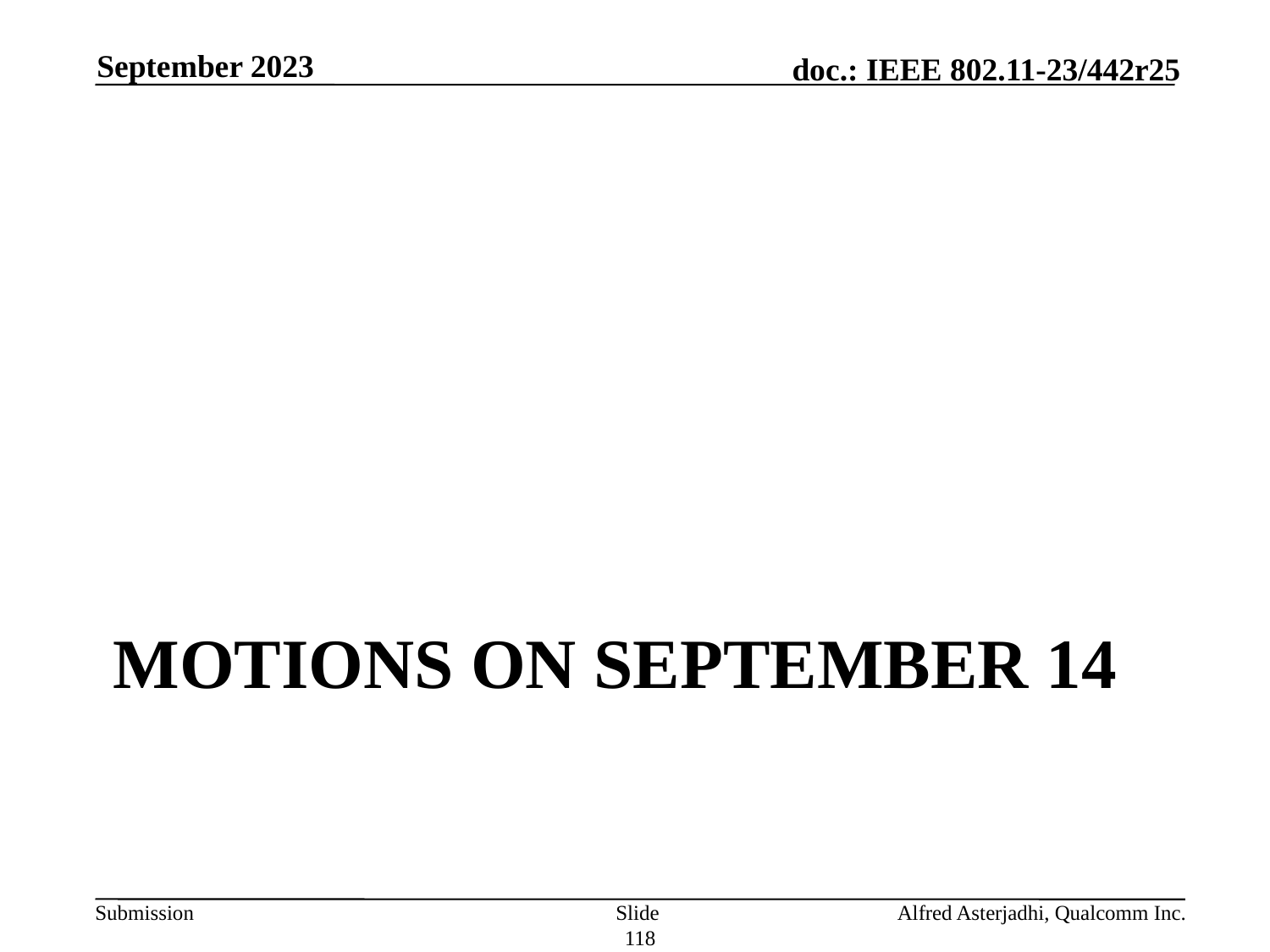

September 2023

# Motions on September 14
Slide 118
Alfred Asterjadhi, Qualcomm Inc.